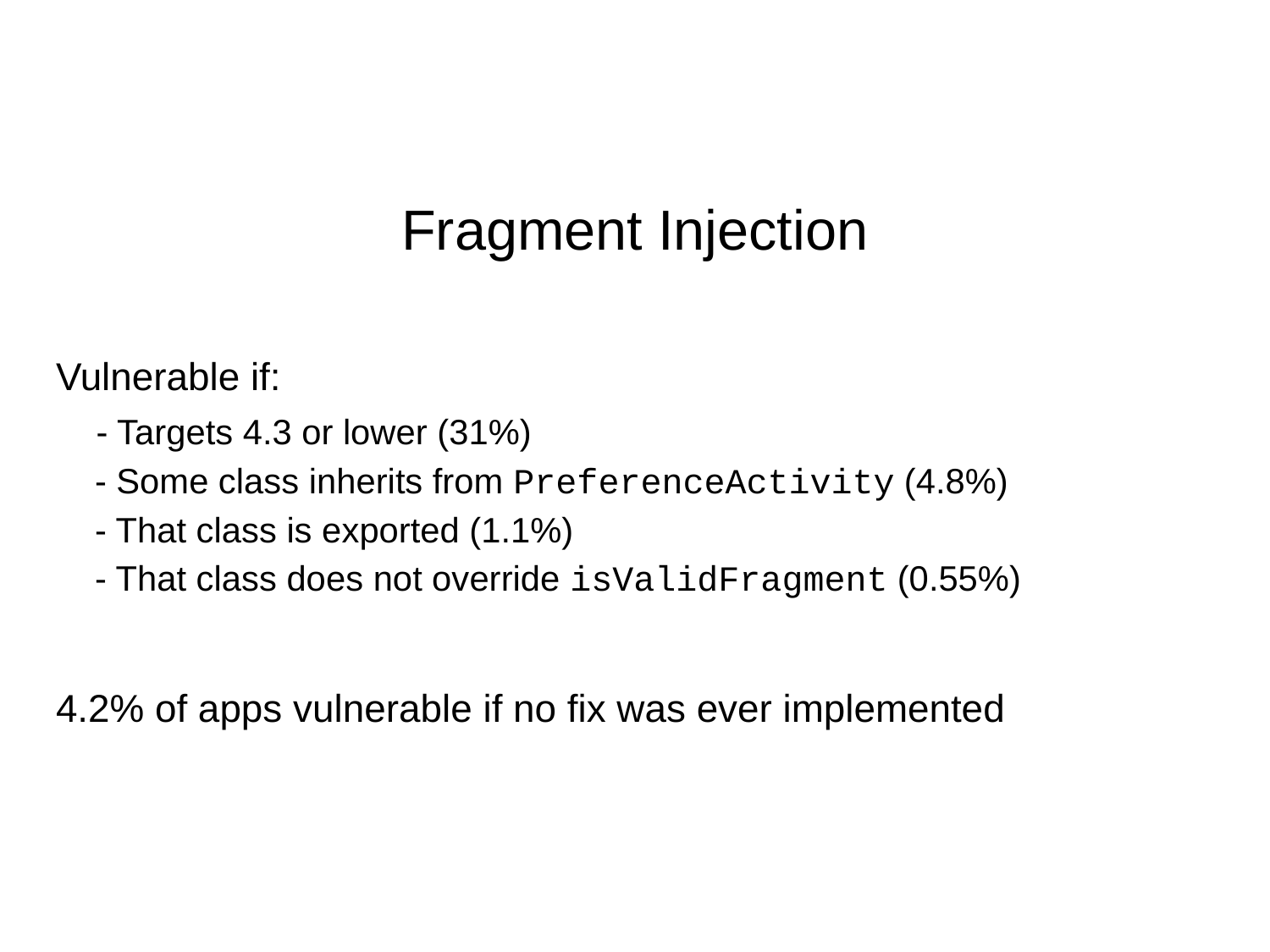

# Fragment Injection
Vulnerable if:
    - Targets 4.3 or lower (31%)
    - Some class inherits from PreferenceActivity (4.8%)
    - That class is exported (1.1%)
    - That class does not override isValidFragment (0.55%)
4.2% of apps vulnerable if no fix was ever implemented